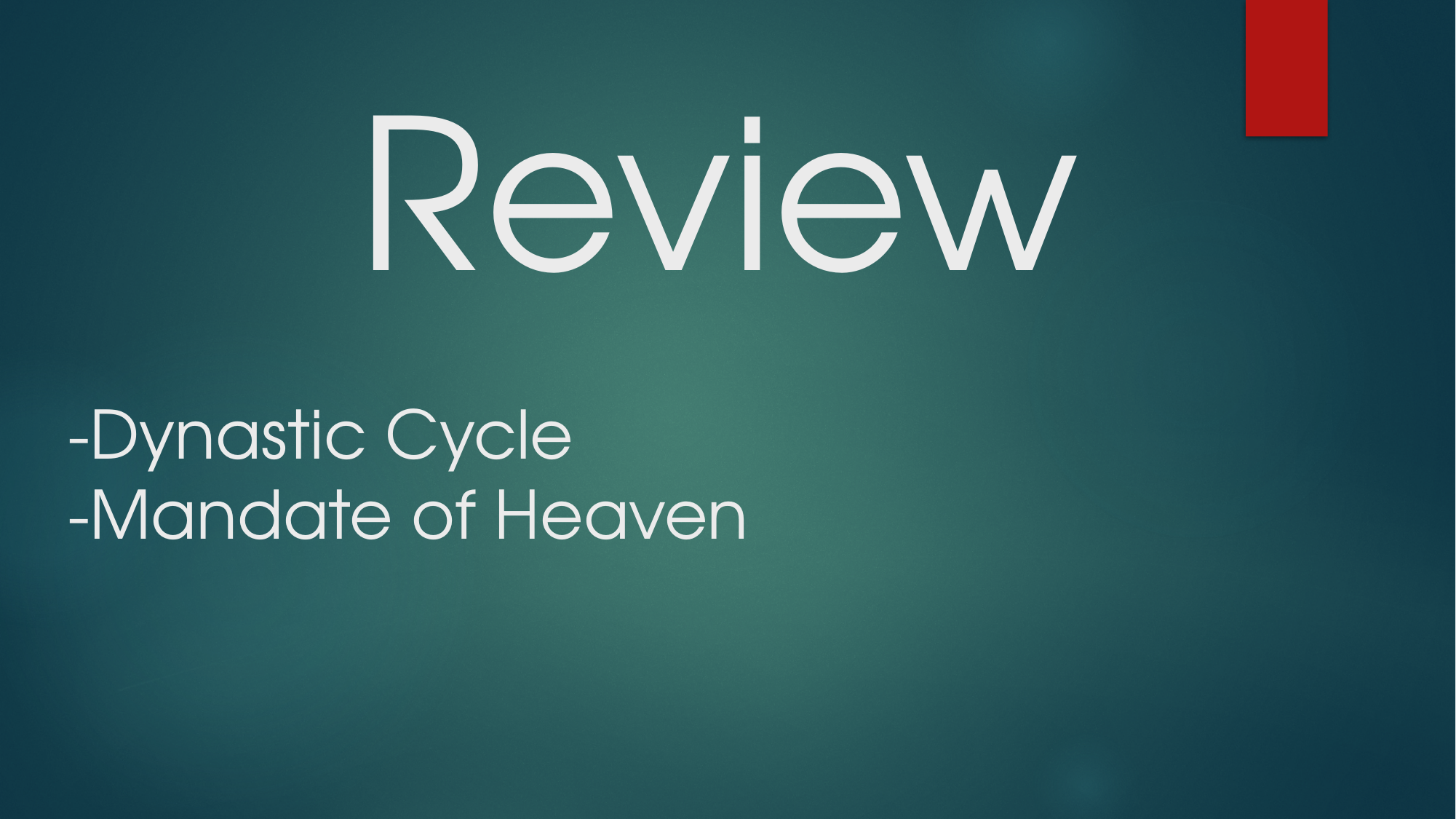

# Review -Dynastic Cycle -Mandate of Heaven